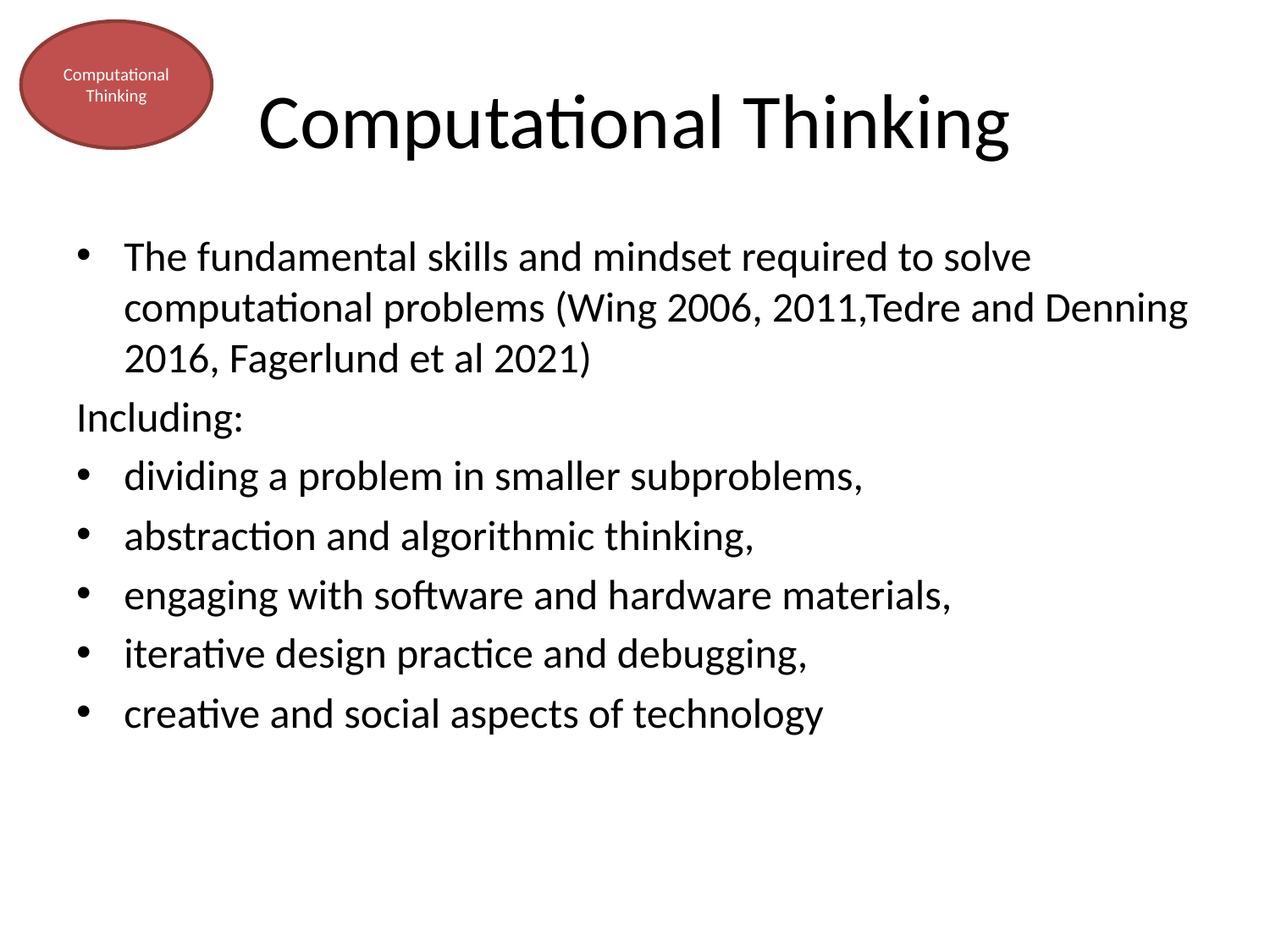

Computational Thinking
# Computational Thinking
The fundamental skills and mindset required to solve computational problems (Wing 2006, 2011,Tedre and Denning 2016, Fagerlund et al 2021)
Including:
dividing a problem in smaller subproblems,
abstraction and algorithmic thinking,
engaging with software and hardware materials,
iterative design practice and debugging,
creative and social aspects of technology